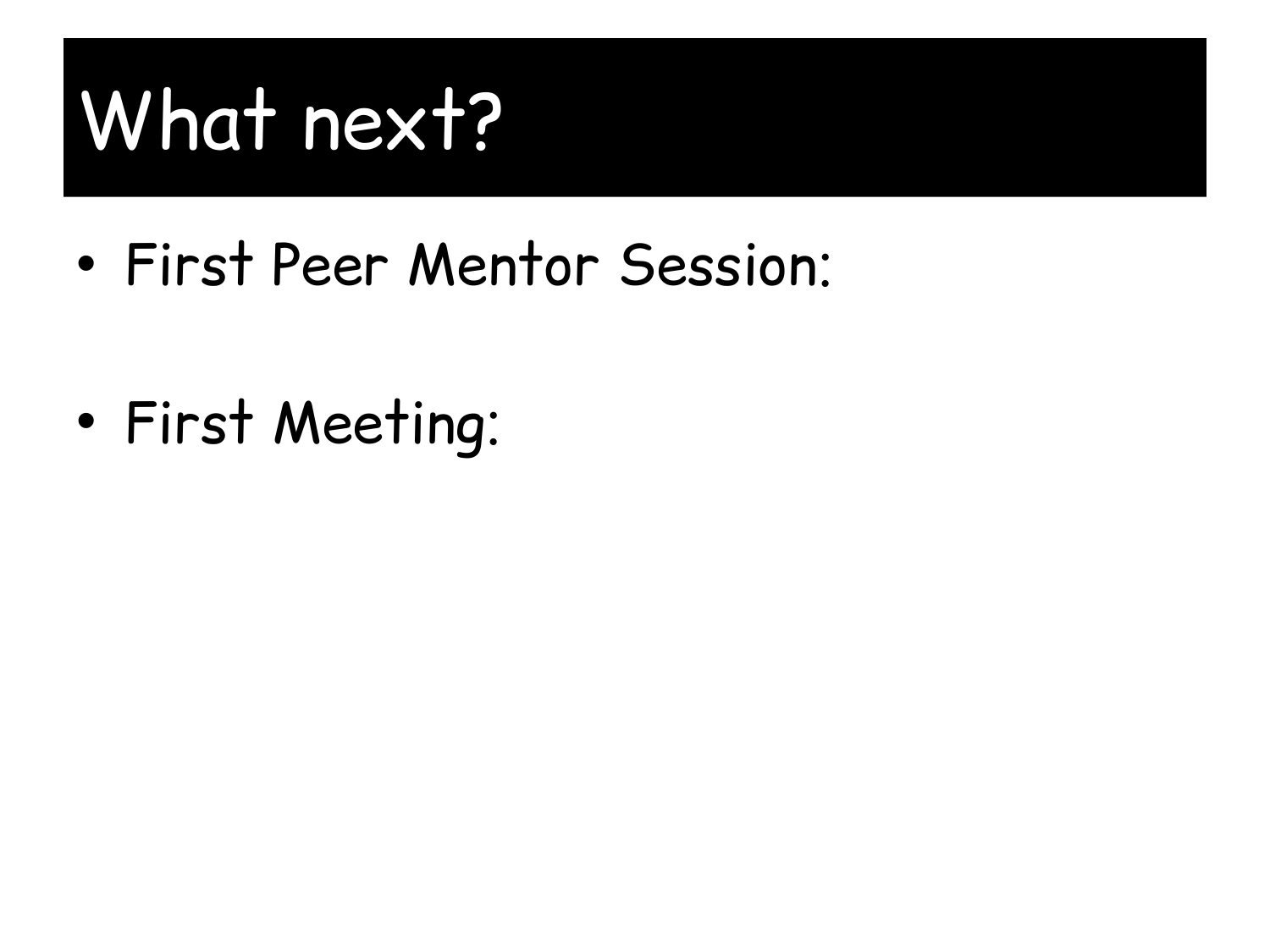

# What next?
First Peer Mentor Session:

First Meeting: